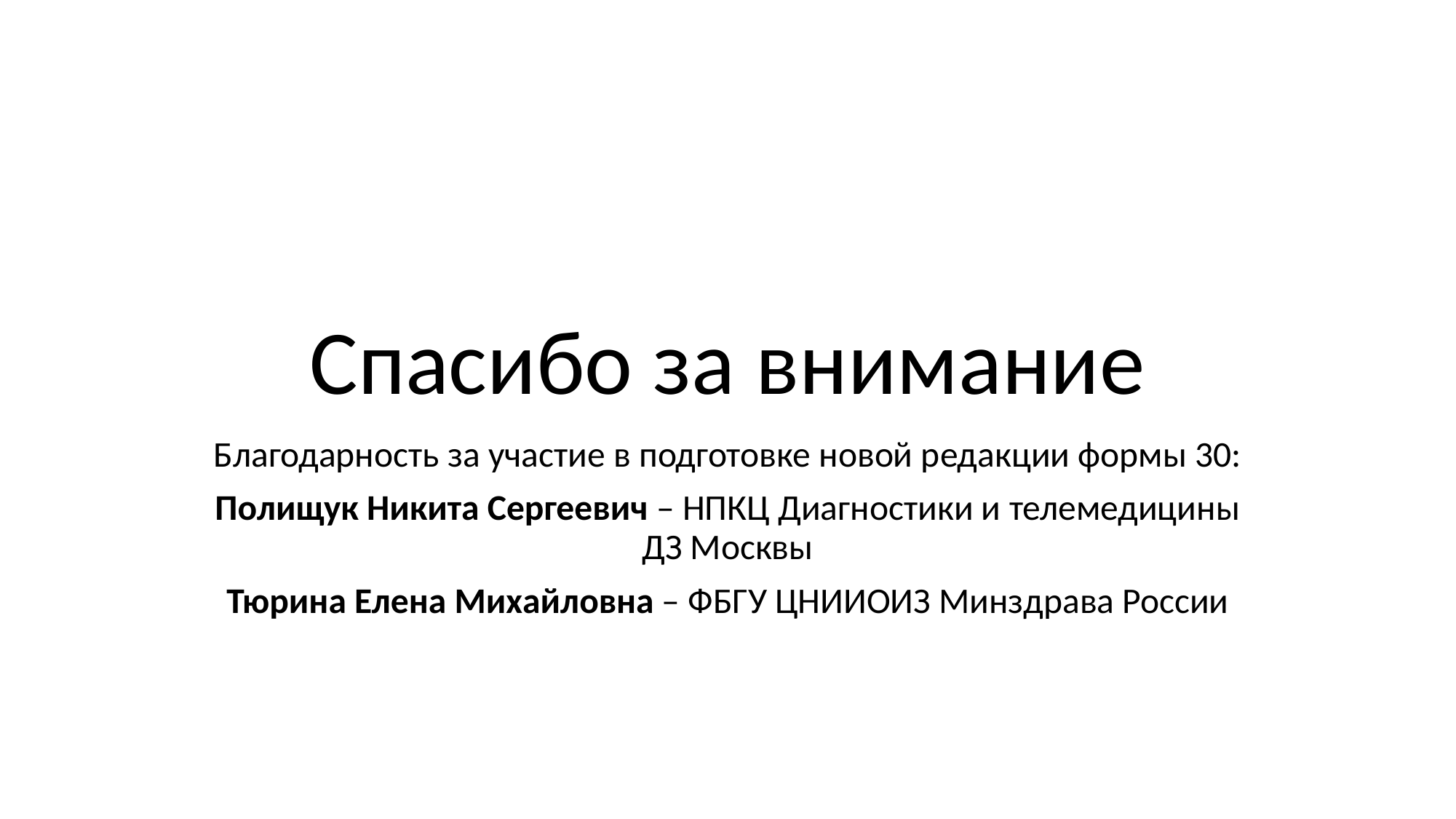

# Спасибо за внимание
Благодарность за участие в подготовке новой редакции формы 30:
Полищук Никита Сергеевич – НПКЦ Диагностики и телемедицины ДЗ Москвы
Тюрина Елена Михайловна – ФБГУ ЦНИИОИЗ Минздрава России